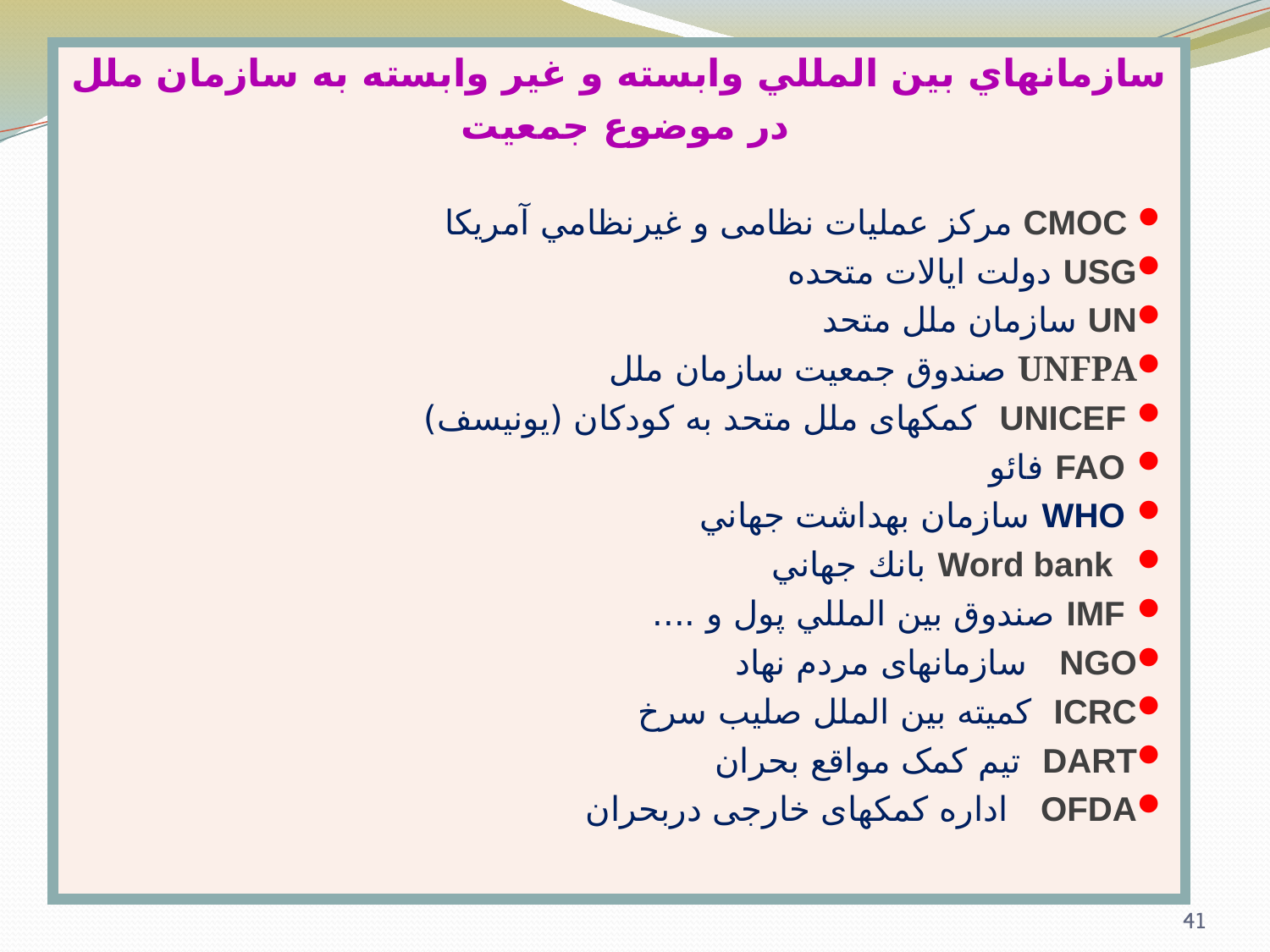

سازمانهاي بين المللي وابسته و غير وابسته به سازمان ملل
در موضوع جمعيت

 CMOC مرکز عملیات نظامی و غيرنظامي آمريكا
USG دولت ایالات متحده
UN سازمان ملل متحد
UNFPA صندوق جمعيت سازمان ملل
 UNICEF  کمکهای ملل متحد به کودکان (يونيسف)
 FAO فائو
 WHO سازمان بهداشت جهاني
  Word bank بانك جهاني
 IMF صندوق بين المللي پول و ....
NGO   سازمانهای مردم نهاد
ICRC  کمیته بین الملل صلیب سرخ
DART  تیم کمک مواقع بحران
OFDA   اداره کمکهای خارجی دربحران

41